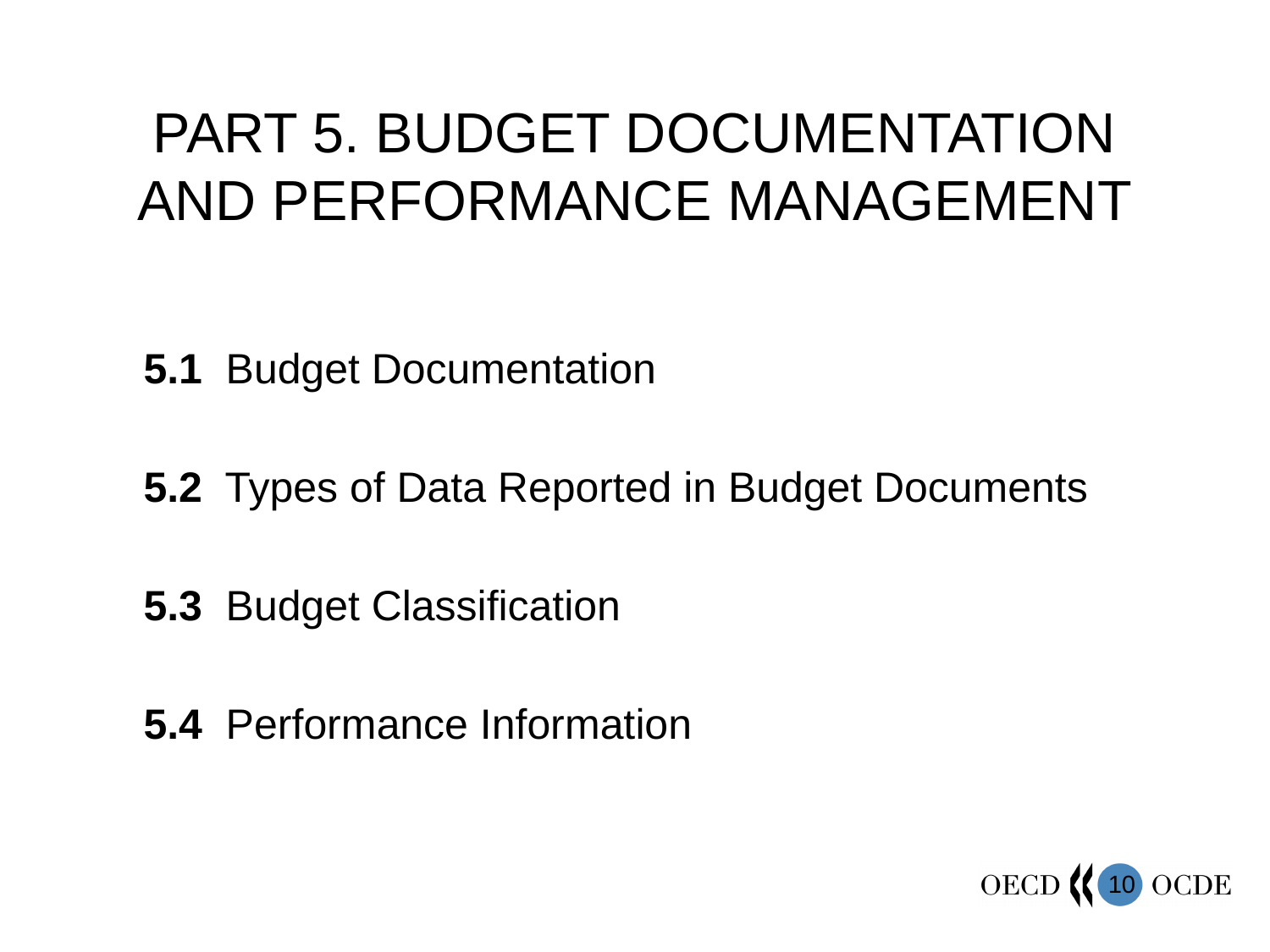

# PART 5. BUDGET DOCUMENTATION AND PERFORMANCE MANAGEMENT

   5.1  Budget Documentation

   5.2  Types of Data Reported in Budget Documents

   5.3  Budget Classification

   5.4  Performance Information